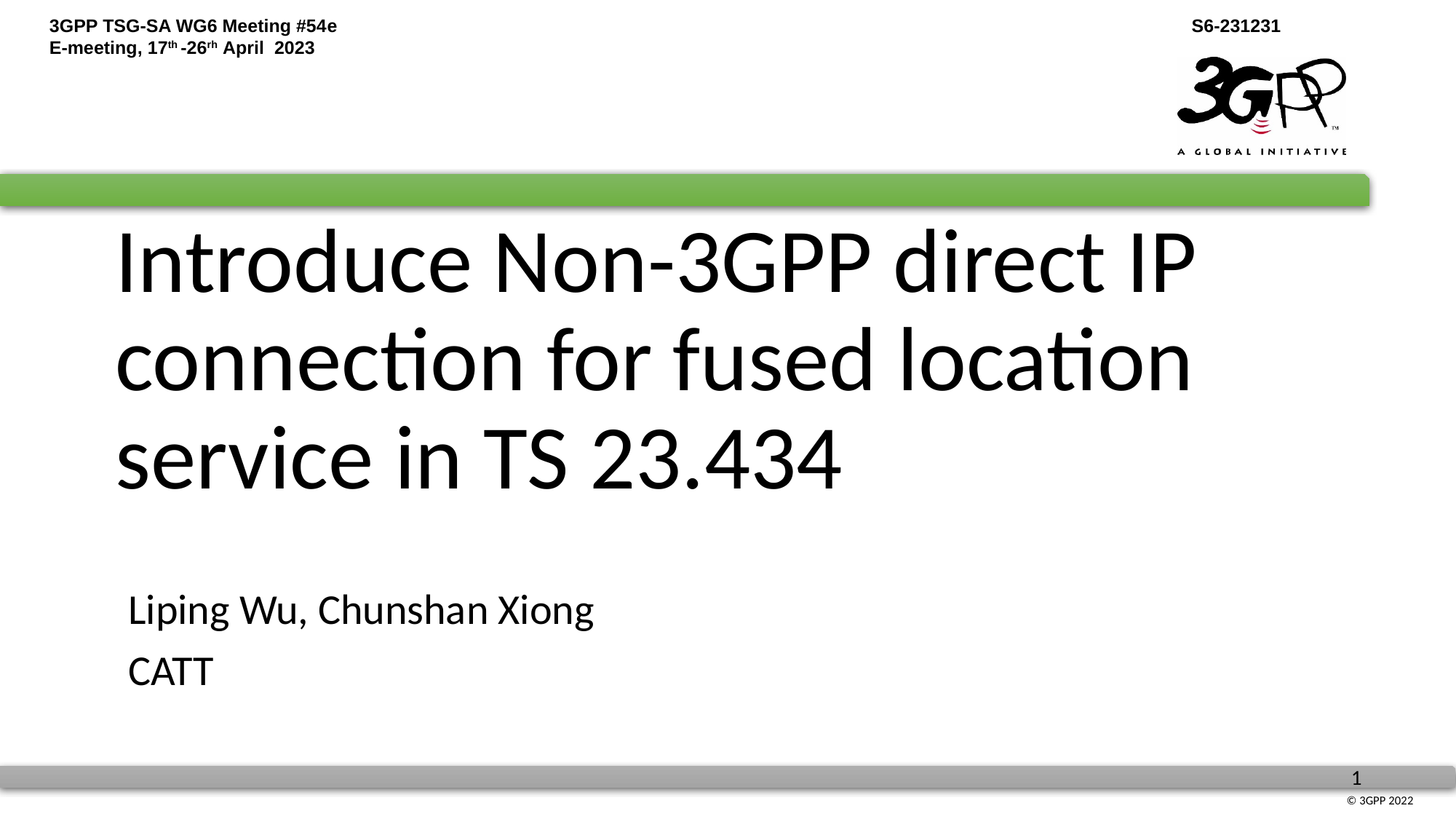

# Introduce Non-3GPP direct IP connection for fused location service in TS 23.434
Liping Wu, Chunshan Xiong
CATT